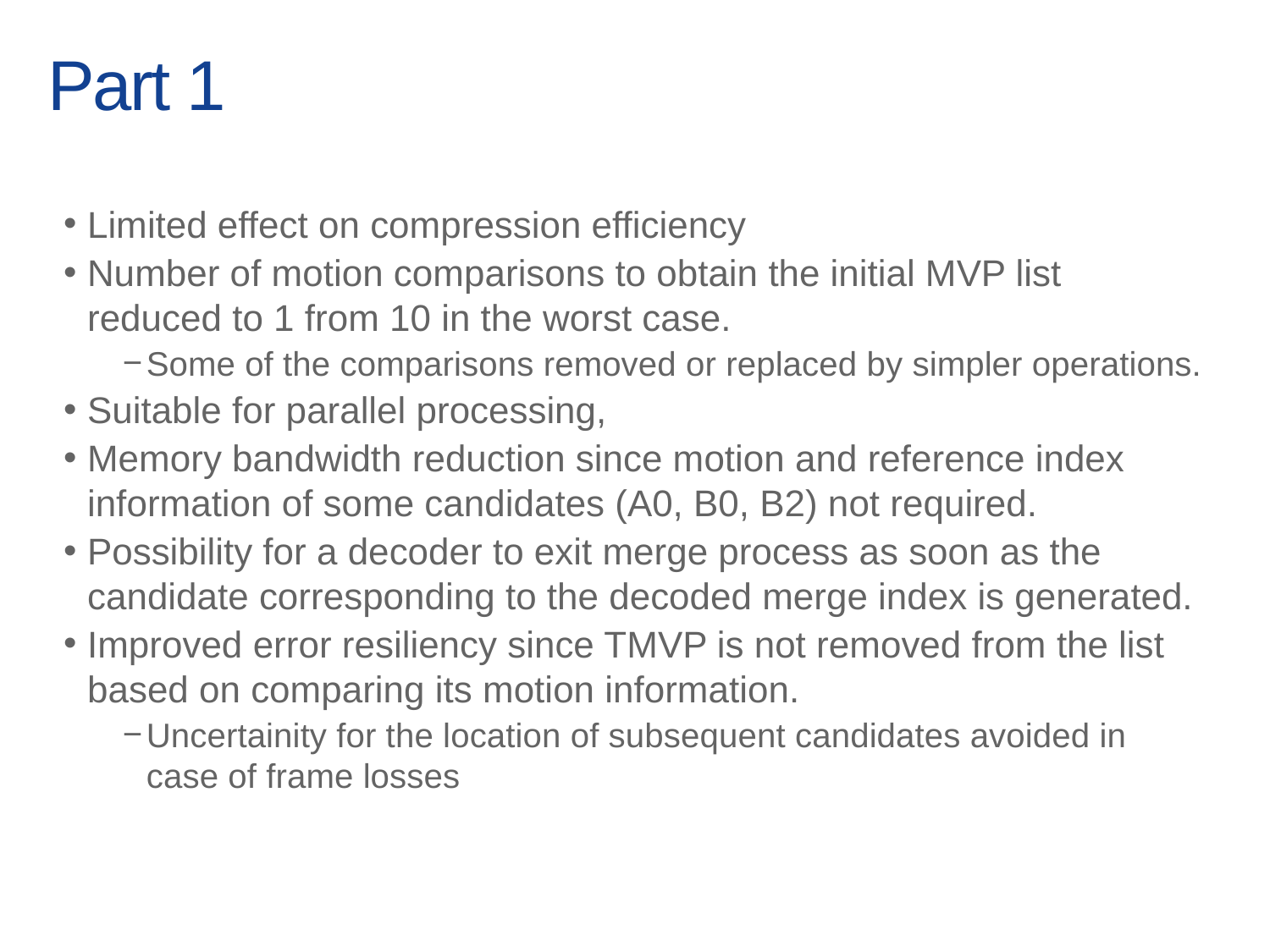

# Part 1
Limited effect on compression efficiency
Number of motion comparisons to obtain the initial MVP list reduced to 1 from 10 in the worst case.
Some of the comparisons removed or replaced by simpler operations.
Suitable for parallel processing,
Memory bandwidth reduction since motion and reference index information of some candidates (A0, B0, B2) not required.
Possibility for a decoder to exit merge process as soon as the candidate corresponding to the decoded merge index is generated.
Improved error resiliency since TMVP is not removed from the list based on comparing its motion information.
Uncertainity for the location of subsequent candidates avoided in case of frame losses